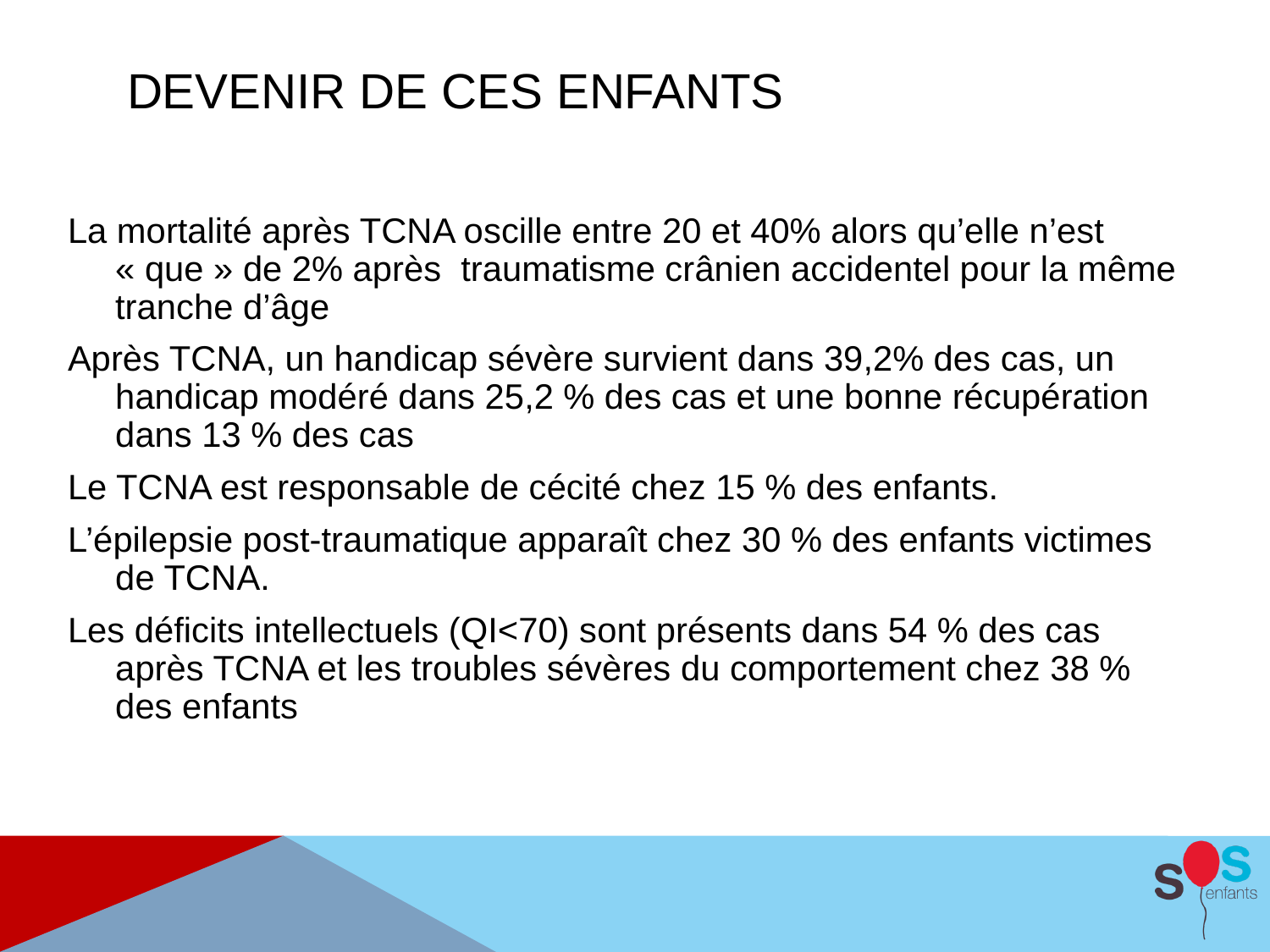

# Devenir de ces enfants
La mortalité après TCNA oscille entre 20 et 40% alors qu’elle n’est « que » de 2% après  traumatisme crânien accidentel pour la même tranche d’âge
Après TCNA, un handicap sévère survient dans 39,2% des cas, un handicap modéré dans 25,2 % des cas et une bonne récupération dans 13 % des cas
Le TCNA est responsable de cécité chez 15 % des enfants.
L’épilepsie post-traumatique apparaît chez 30 % des enfants victimes de TCNA.
Les déficits intellectuels (QI<70) sont présents dans 54 % des cas après TCNA et les troubles sévères du comportement chez 38 % des enfants